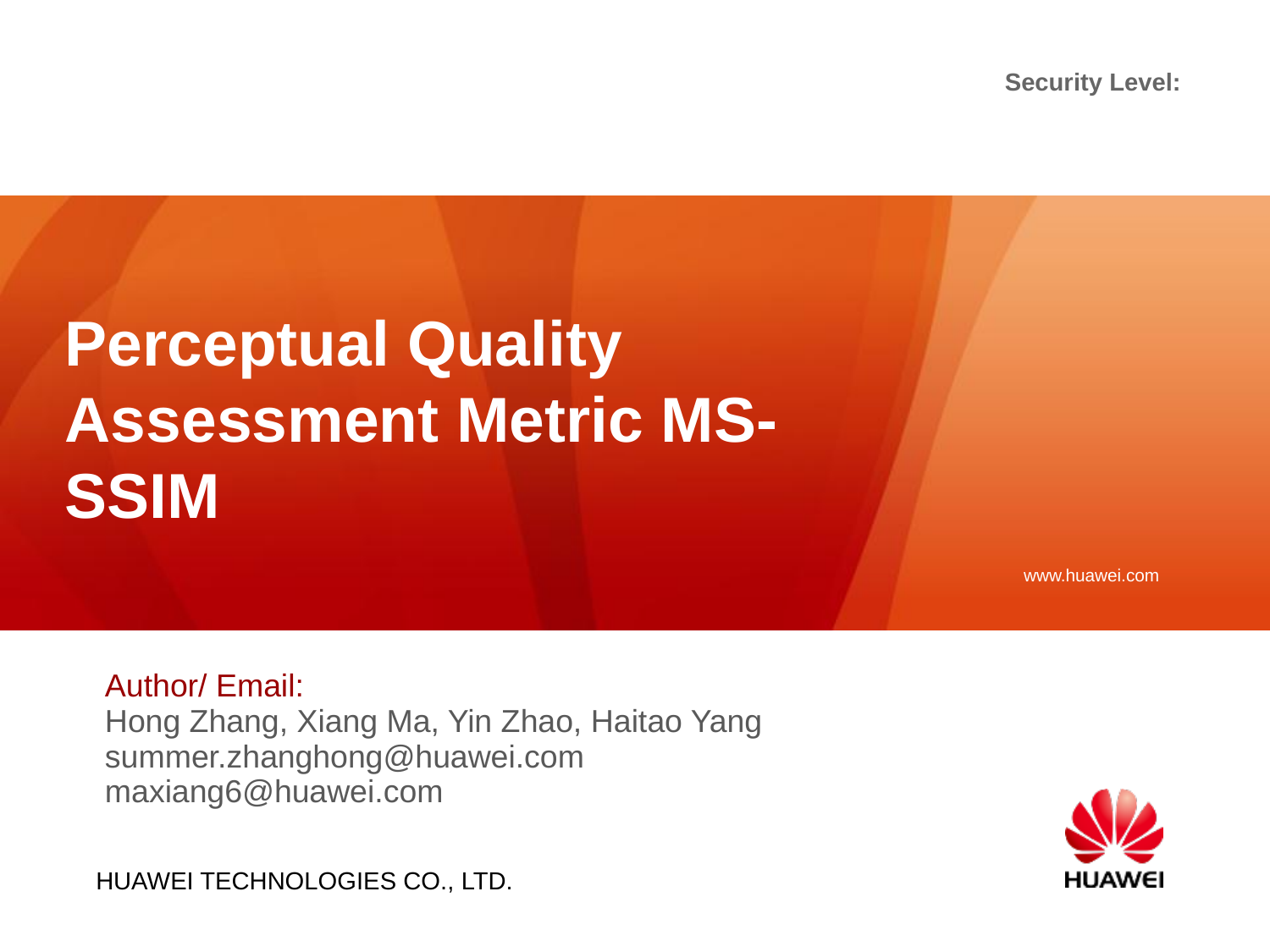

# Perceptual Quality Assessment Metric MS-SSIM
Author/ Email:
Hong Zhang, Xiang Ma, Yin Zhao, Haitao Yang
summer.zhanghong@huawei.com
maxiang6@huawei.com